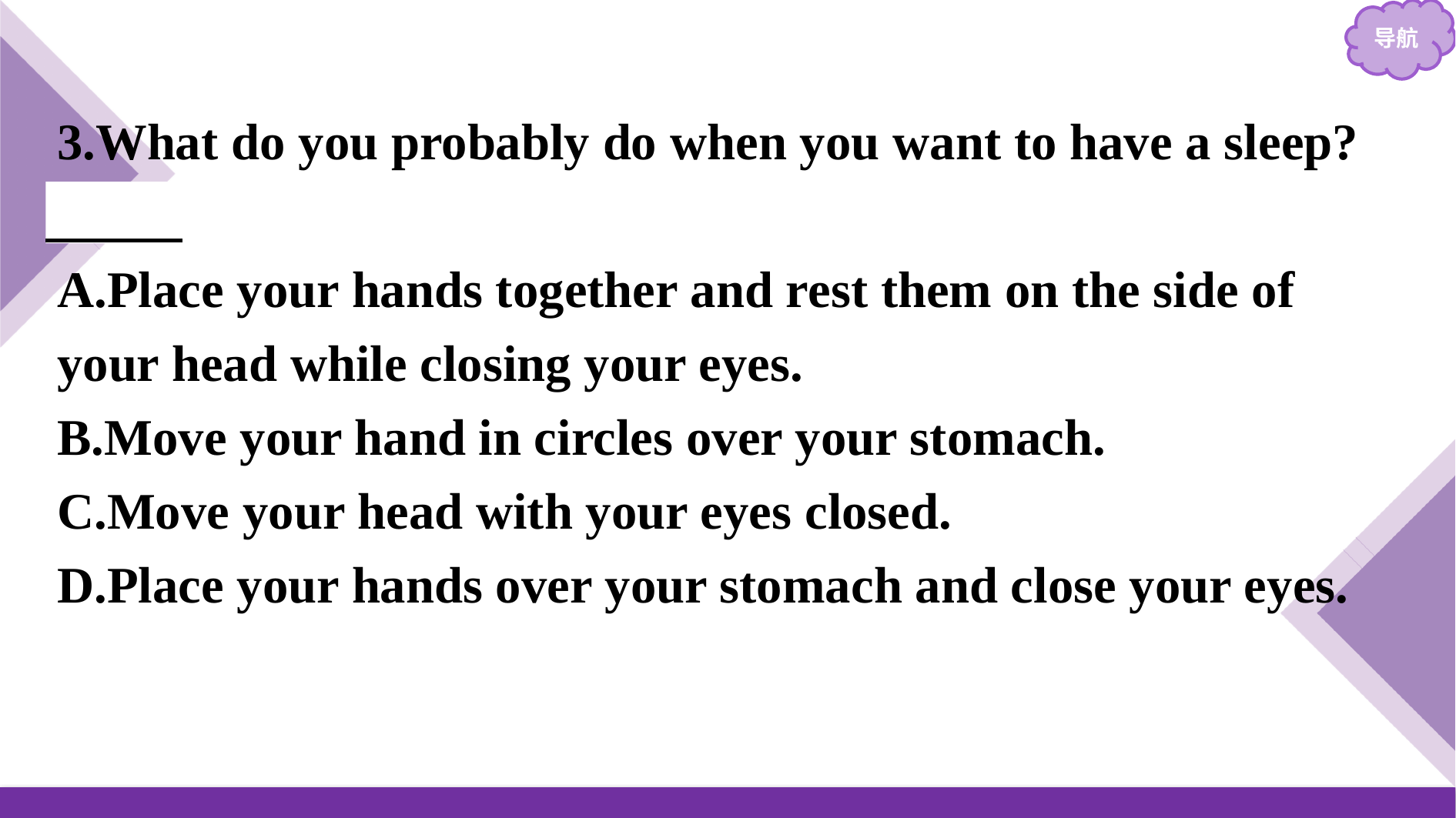

3.What do you probably do when you want to have a sleep?
A
A.Place your hands together and rest them on the side of your head while closing your eyes.
B.Move your hand in circles over your stomach.
C.Move your head with your eyes closed.
D.Place your hands over your stomach and close your eyes.